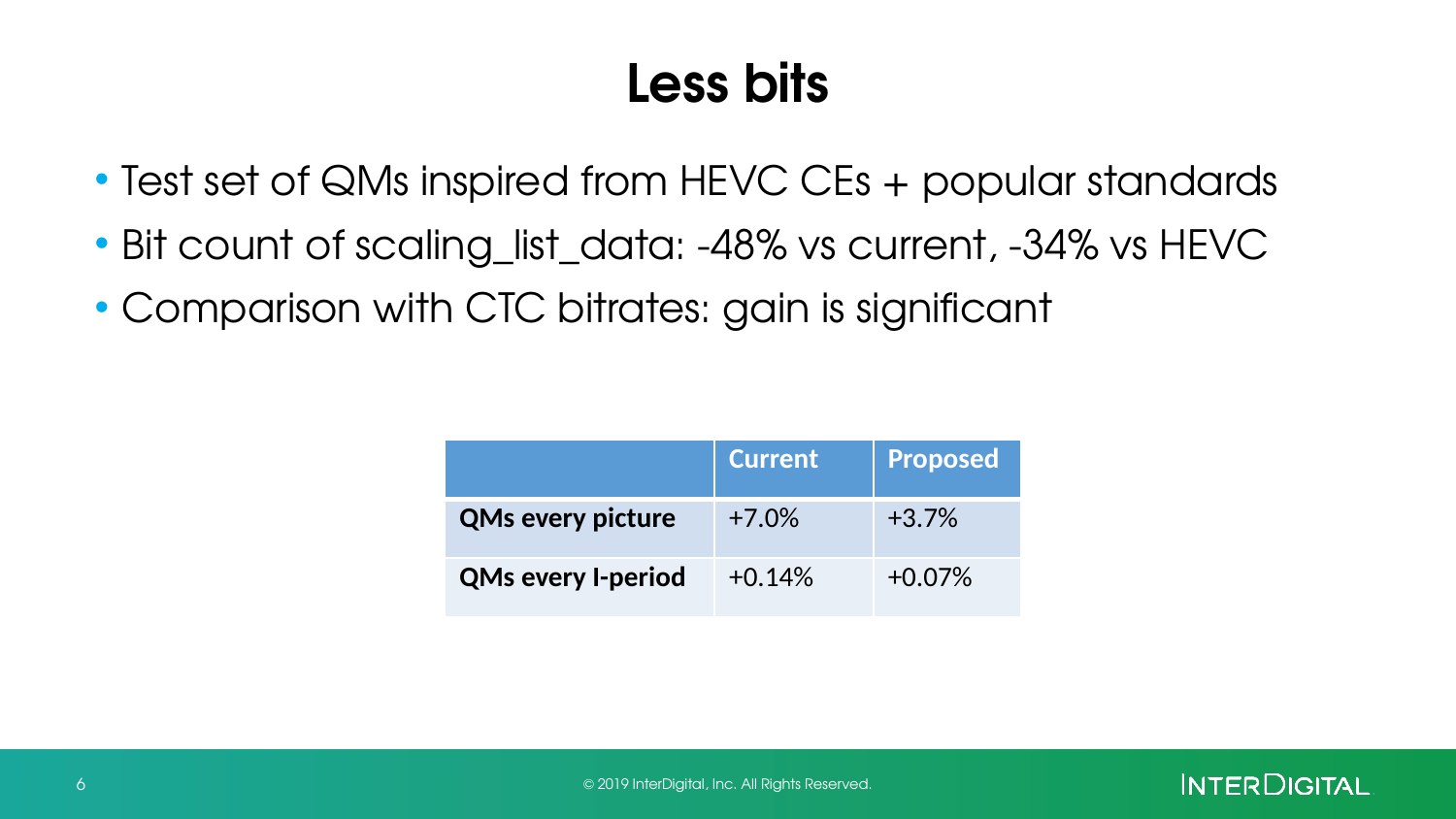

Less bits
Test set of QMs inspired from HEVC CEs + popular standards
Bit count of scaling_list_data: -48% vs current, -34% vs HEVC
Comparison with CTC bitrates: gain is significant
|  | Current | Proposed |
| --- | --- | --- |
| QMs every picture | +7.0% | +3.7% |
| QMs every I-period | +0.14% | +0.07% |
6
© 2019 InterDigital, Inc. All Rights Reserved.